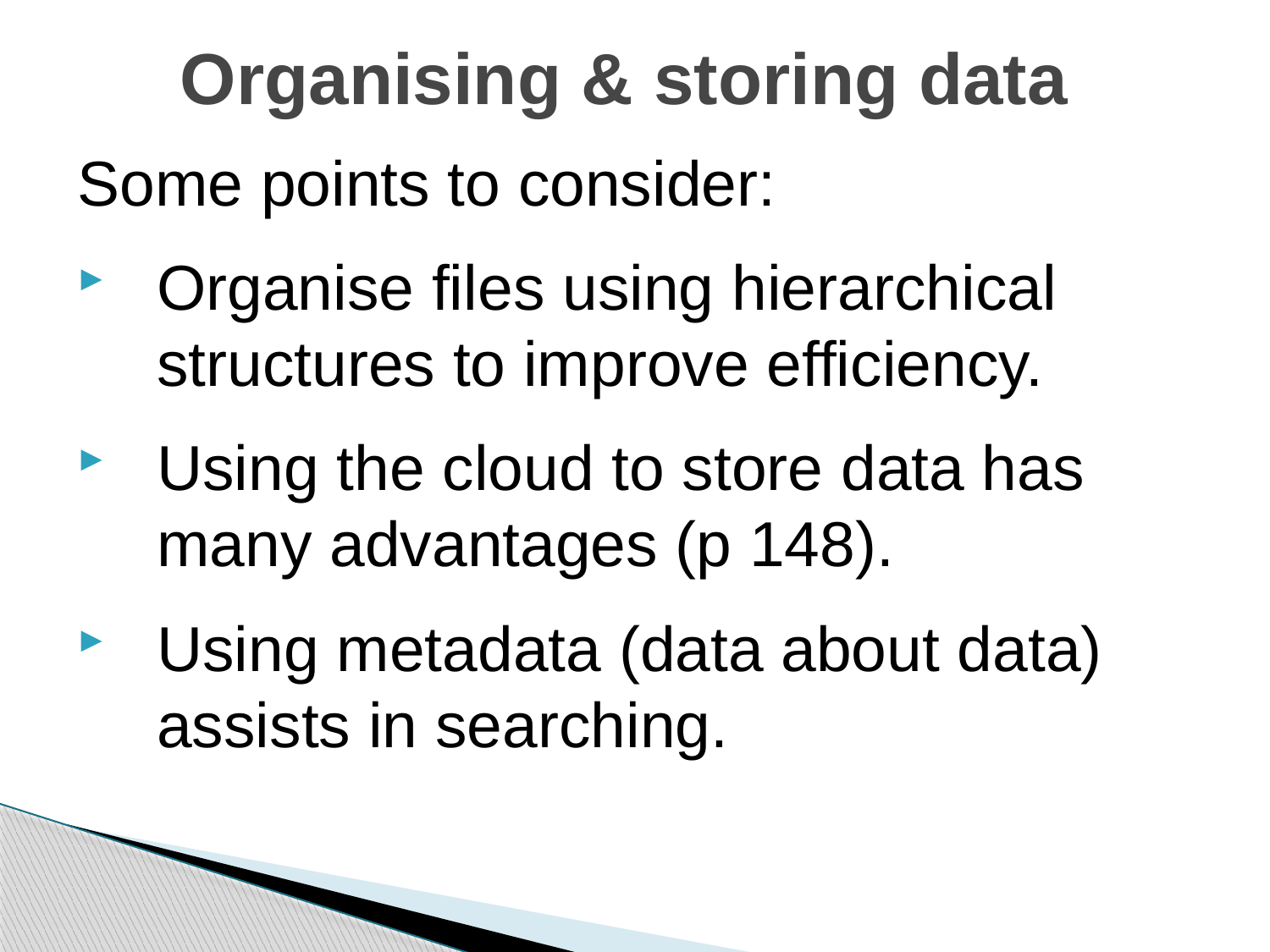

# Organising & storing data
Some points to consider:
Organise files using hierarchical structures to improve efficiency.
Using the cloud to store data has many advantages (p 148).
Using metadata (data about data) assists in searching.